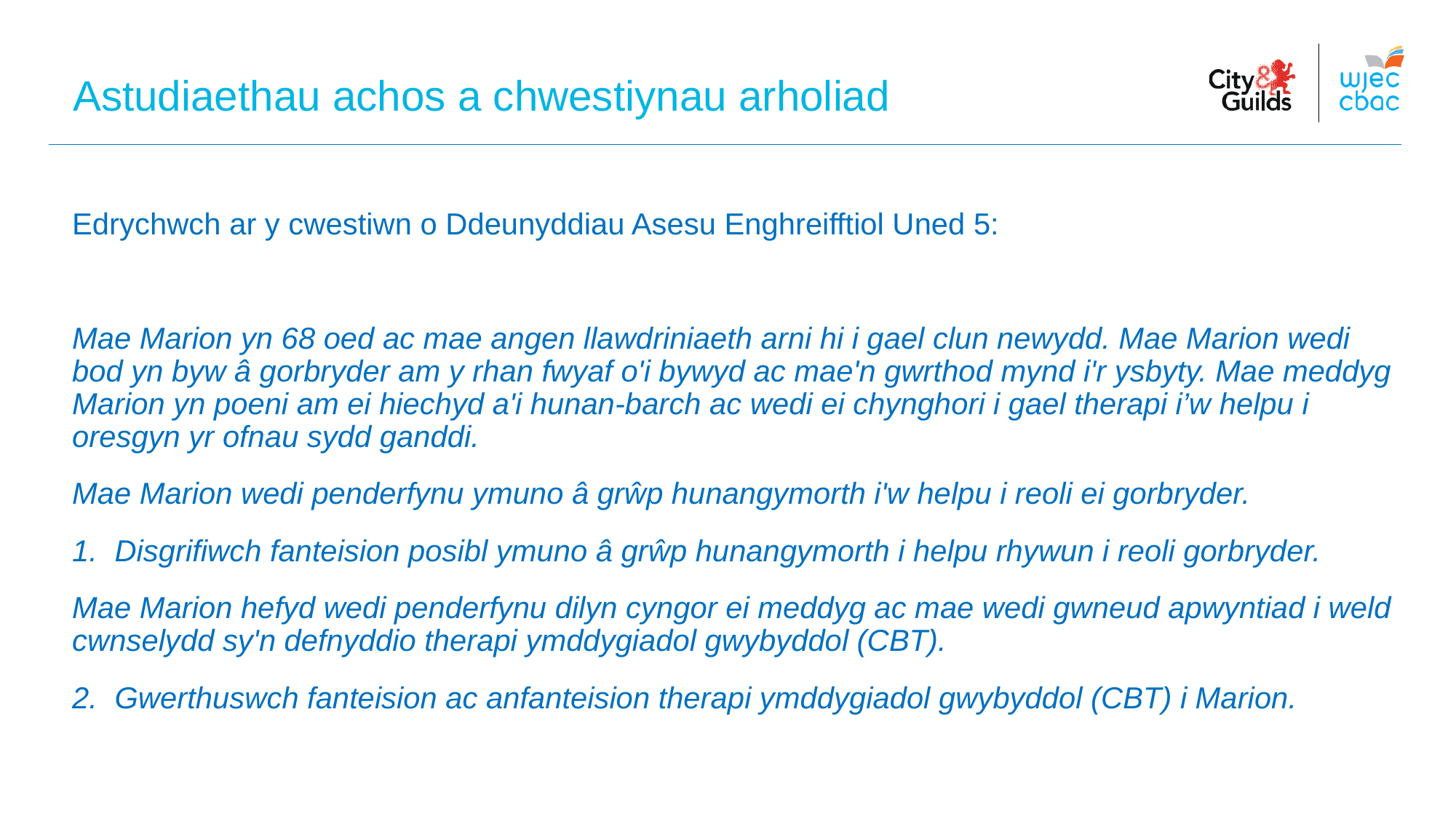

Astudiaethau achos a chwestiynau arholiad
Edrychwch ar y cwestiwn o Ddeunyddiau Asesu Enghreifftiol Uned 5:

Mae Marion yn 68 oed ac mae angen llawdriniaeth arni hi i gael clun newydd. Mae Marion wedi bod yn byw â gorbryder am y rhan fwyaf o'i bywyd ac mae'n gwrthod mynd i'r ysbyty. Mae meddyg Marion yn poeni am ei hiechyd a'i hunan-barch ac wedi ei chynghori i gael therapi i’w helpu i oresgyn yr ofnau sydd ganddi.
Mae Marion wedi penderfynu ymuno â grŵp hunangymorth i'w helpu i reoli ei gorbryder.
1.	Disgrifiwch fanteision posibl ymuno â grŵp hunangymorth i helpu rhywun i reoli gorbryder.
Mae Marion hefyd wedi penderfynu dilyn cyngor ei meddyg ac mae wedi gwneud apwyntiad i weld cwnselydd sy'n defnyddio therapi ymddygiadol gwybyddol (CBT).
2.	Gwerthuswch fanteision ac anfanteision therapi ymddygiadol gwybyddol (CBT) i Marion.